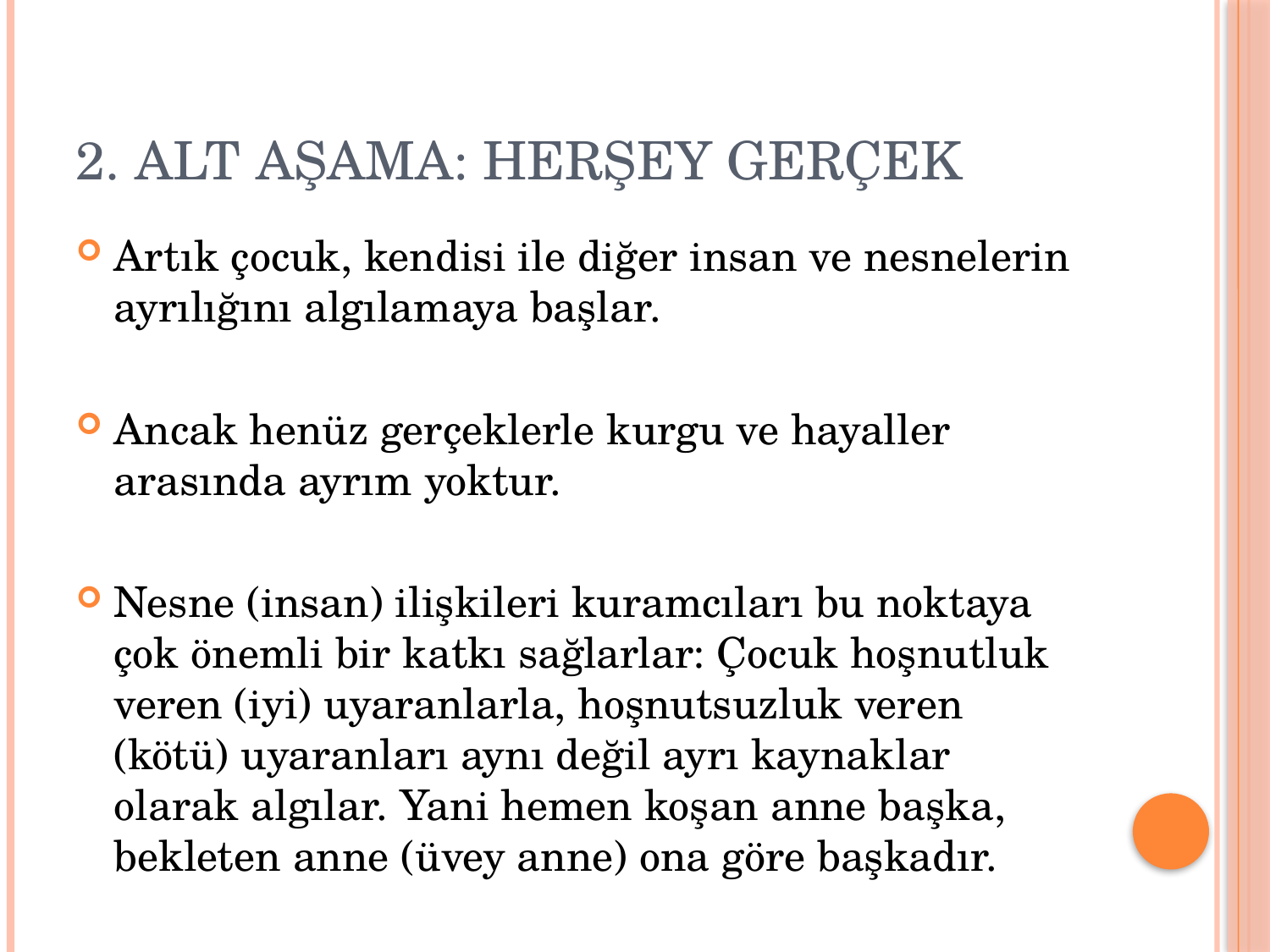

# 2. Alt aşama: herşey gerçek
Artık çocuk, kendisi ile diğer insan ve nesnelerin ayrılığını algılamaya başlar.

Ancak henüz gerçeklerle kurgu ve hayaller arasında ayrım yoktur.

Nesne (insan) ilişkileri kuramcıları bu noktaya çok önemli bir katkı sağlarlar: Çocuk hoşnutluk veren (iyi) uyaranlarla, hoşnutsuzluk veren (kötü) uyaranları aynı değil ayrı kaynaklar olarak algılar. Yani hemen koşan anne başka, bekleten anne (üvey anne) ona göre başkadır.